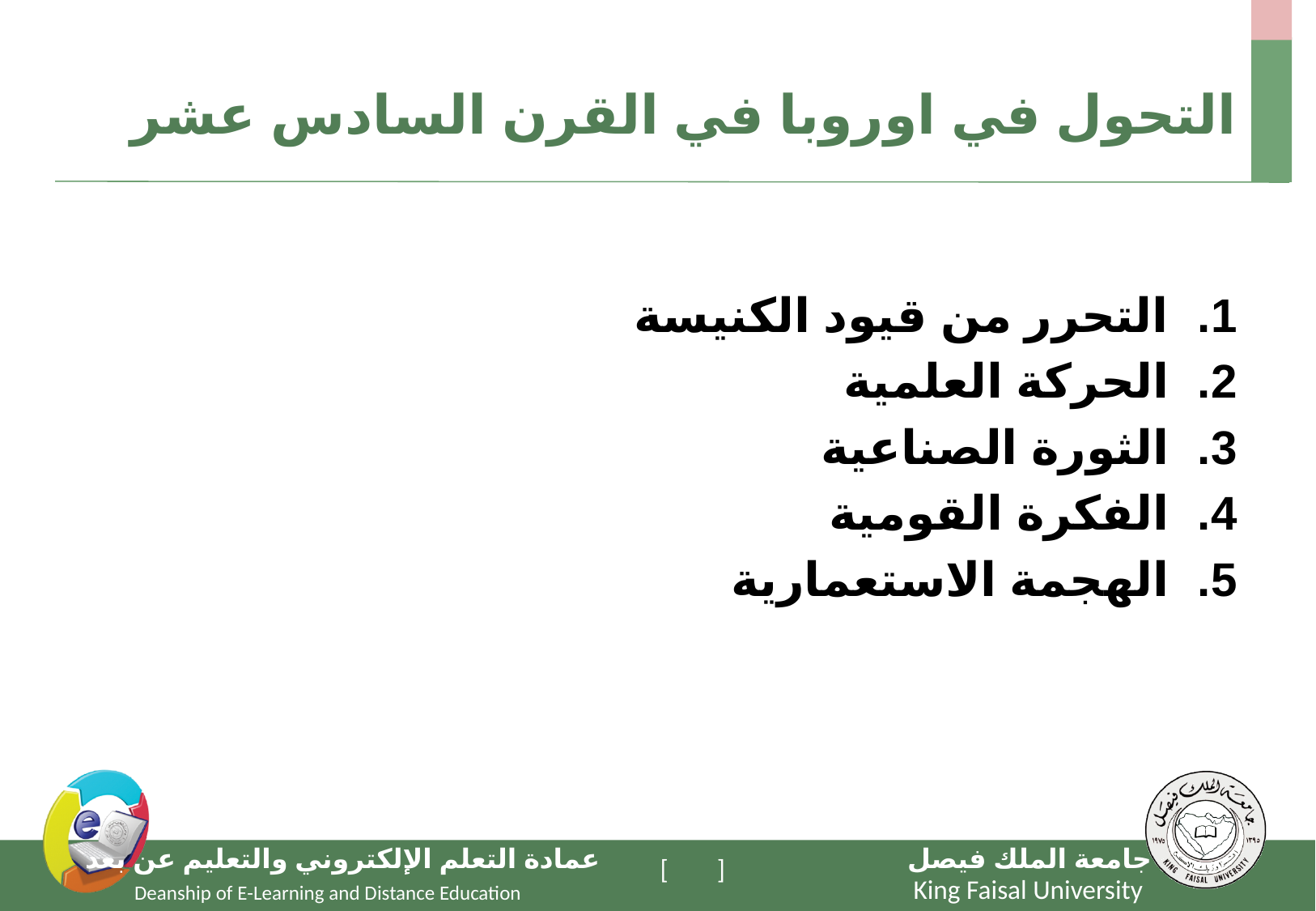

# التحول في اوروبا في القرن السادس عشر

التحرر من قيود الكنيسة
الحركة العلمية
الثورة الصناعية
الفكرة القومية
الهجمة الاستعمارية